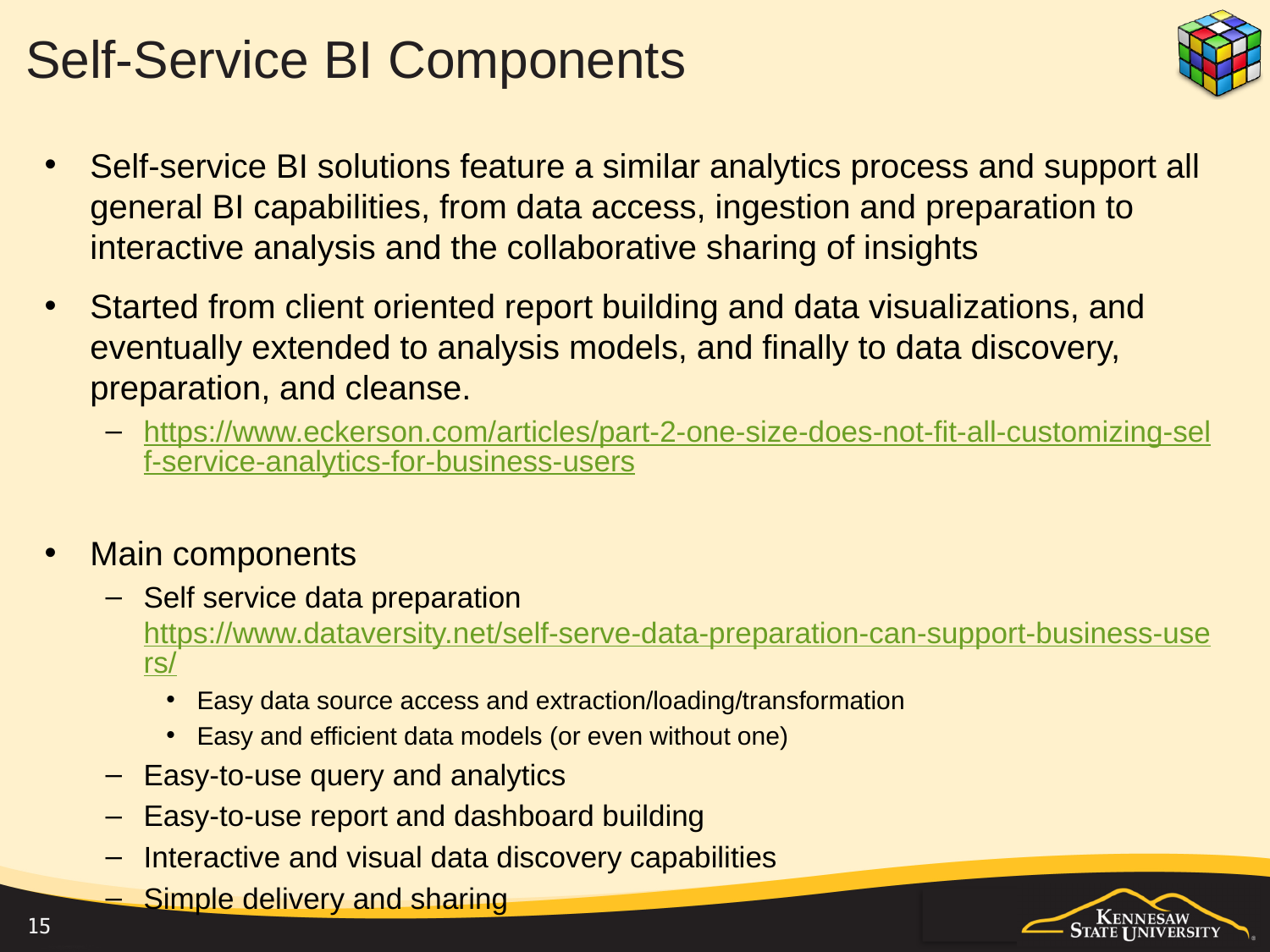

# Self-Service BI Components
Self-service BI solutions feature a similar analytics process and support all general BI capabilities, from data access, ingestion and preparation to interactive analysis and the collaborative sharing of insights
Started from client oriented report building and data visualizations, and eventually extended to analysis models, and finally to data discovery, preparation, and cleanse.
https://www.eckerson.com/articles/part-2-one-size-does-not-fit-all-customizing-self-service-analytics-for-business-users
Main components
Self service data preparation https://www.dataversity.net/self-serve-data-preparation-can-support-business-users/
Easy data source access and extraction/loading/transformation
Easy and efficient data models (or even without one)
Easy-to-use query and analytics
Easy-to-use report and dashboard building
Interactive and visual data discovery capabilities
Simple delivery and sharing

15